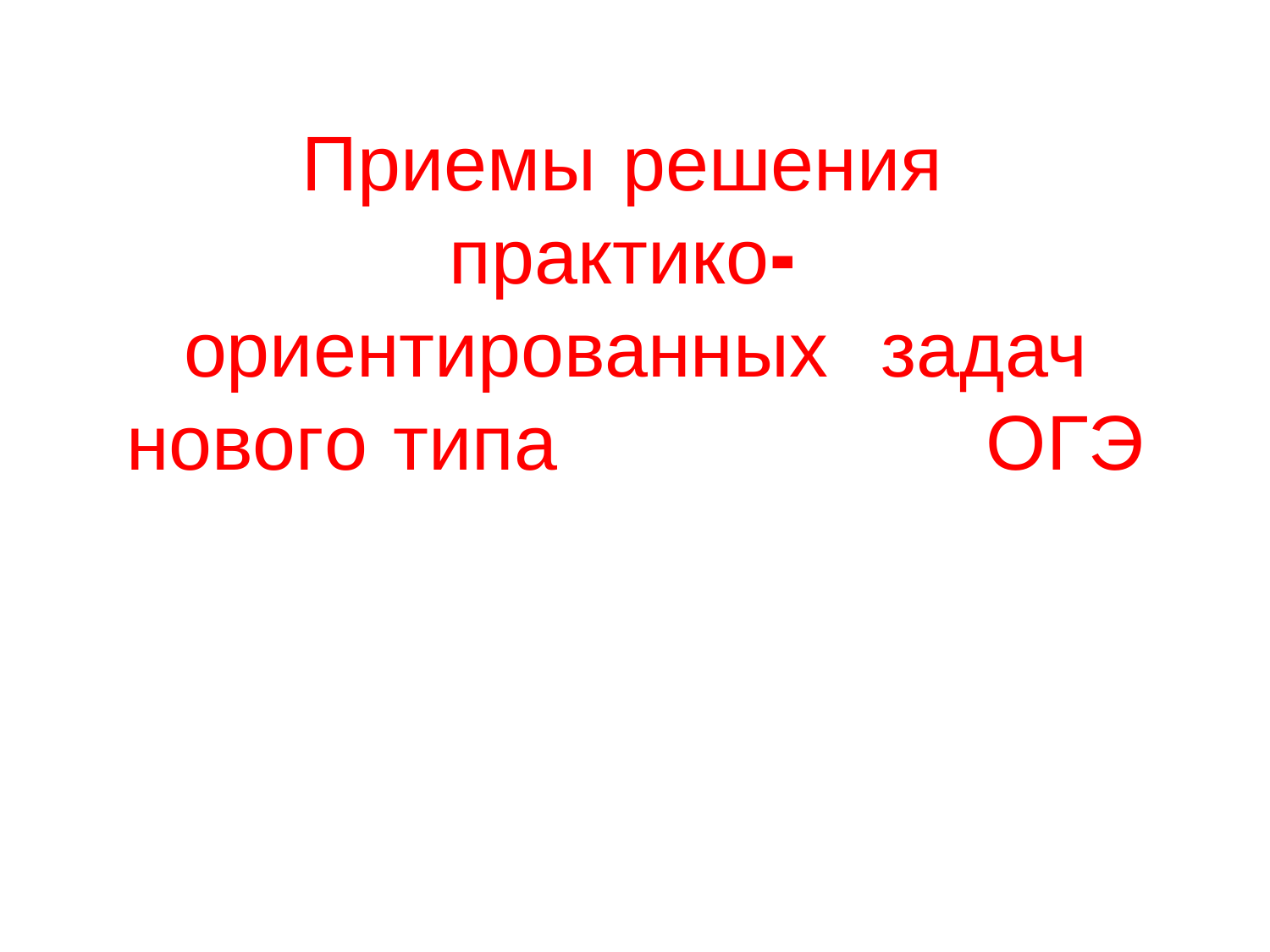

# Приемы решения  практико-  ориентированных  задач нового типа	ОГЭ